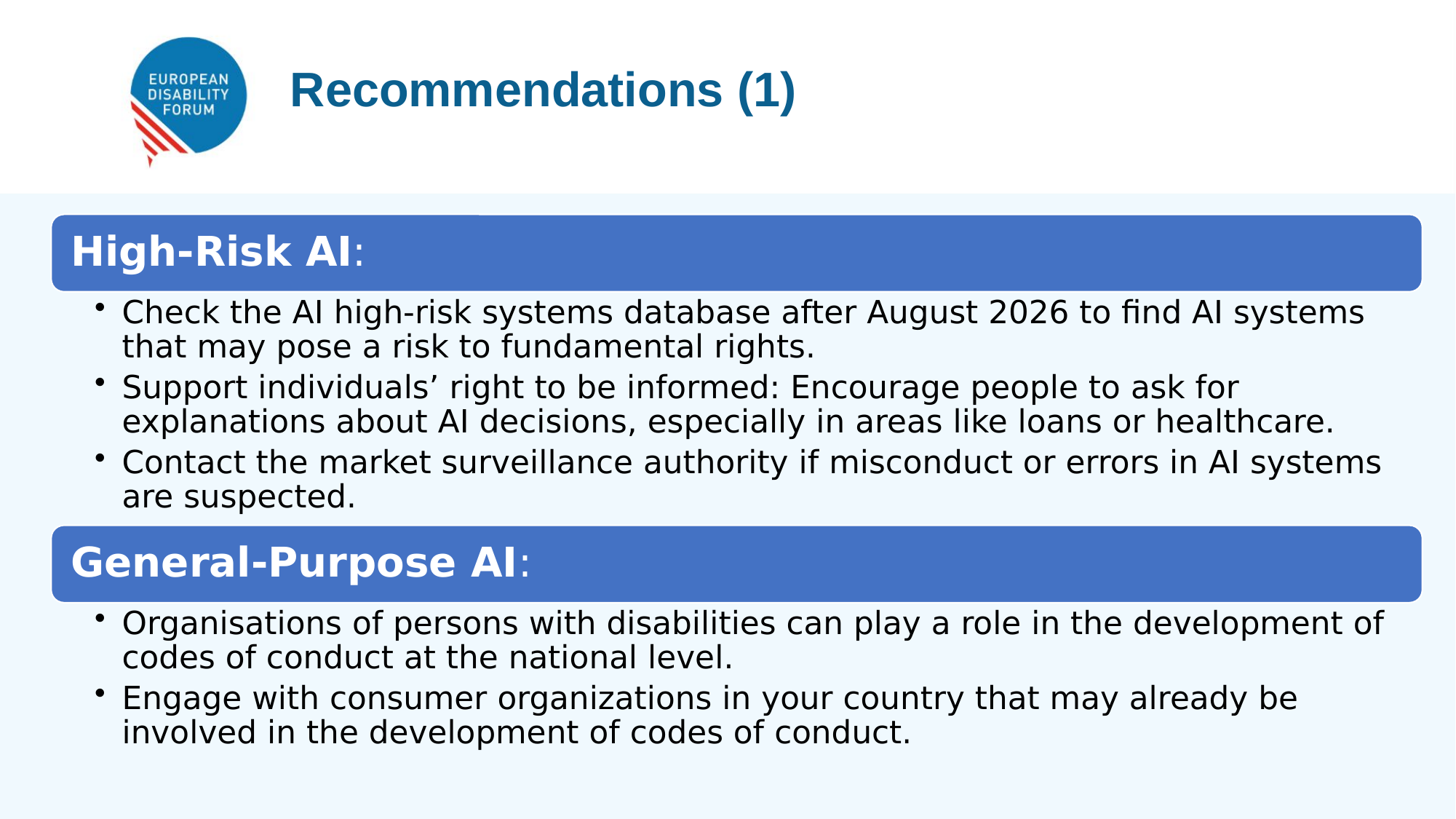

Recommendations (1)
High-Risk AI:
Check the AI high-risk systems database after August 2026 to find AI systems that may pose a risk to fundamental rights.
Support individuals’ right to be informed: Encourage people to ask for explanations about AI decisions, especially in areas like loans or healthcare.
Contact the market surveillance authority if misconduct or errors in AI systems are suspected.
General-Purpose AI:
Organisations of persons with disabilities can play a role in the development of codes of conduct at the national level.
Engage with consumer organizations in your country that may already be involved in the development of codes of conduct.